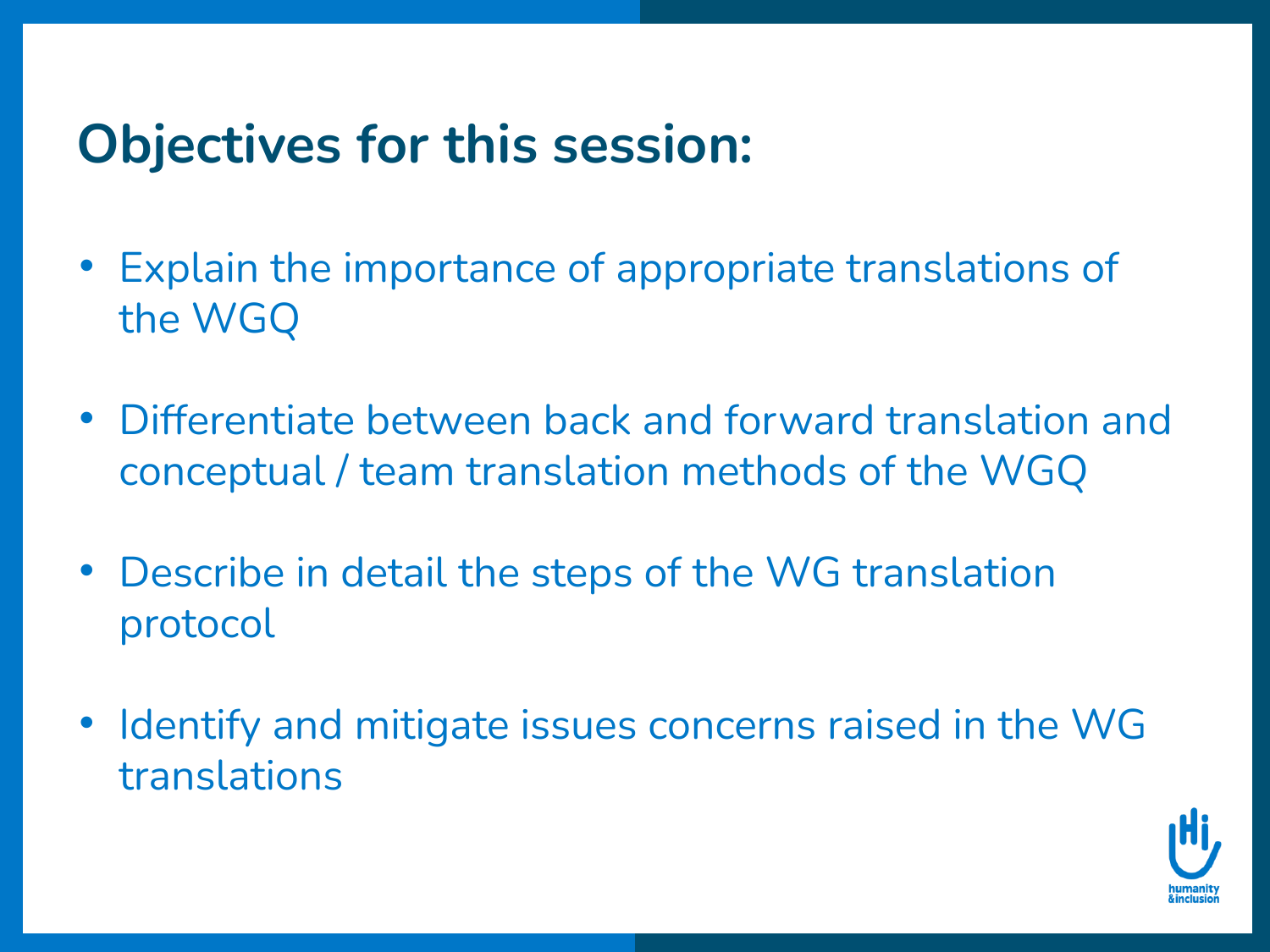

# Objectives for this session:
Explain the importance of appropriate translations of the WGQ

Differentiate between back and forward translation and conceptual / team translation methods of the WGQ

Describe in detail the steps of the WG translation protocol

Identify and mitigate issues concerns raised in the WG translations